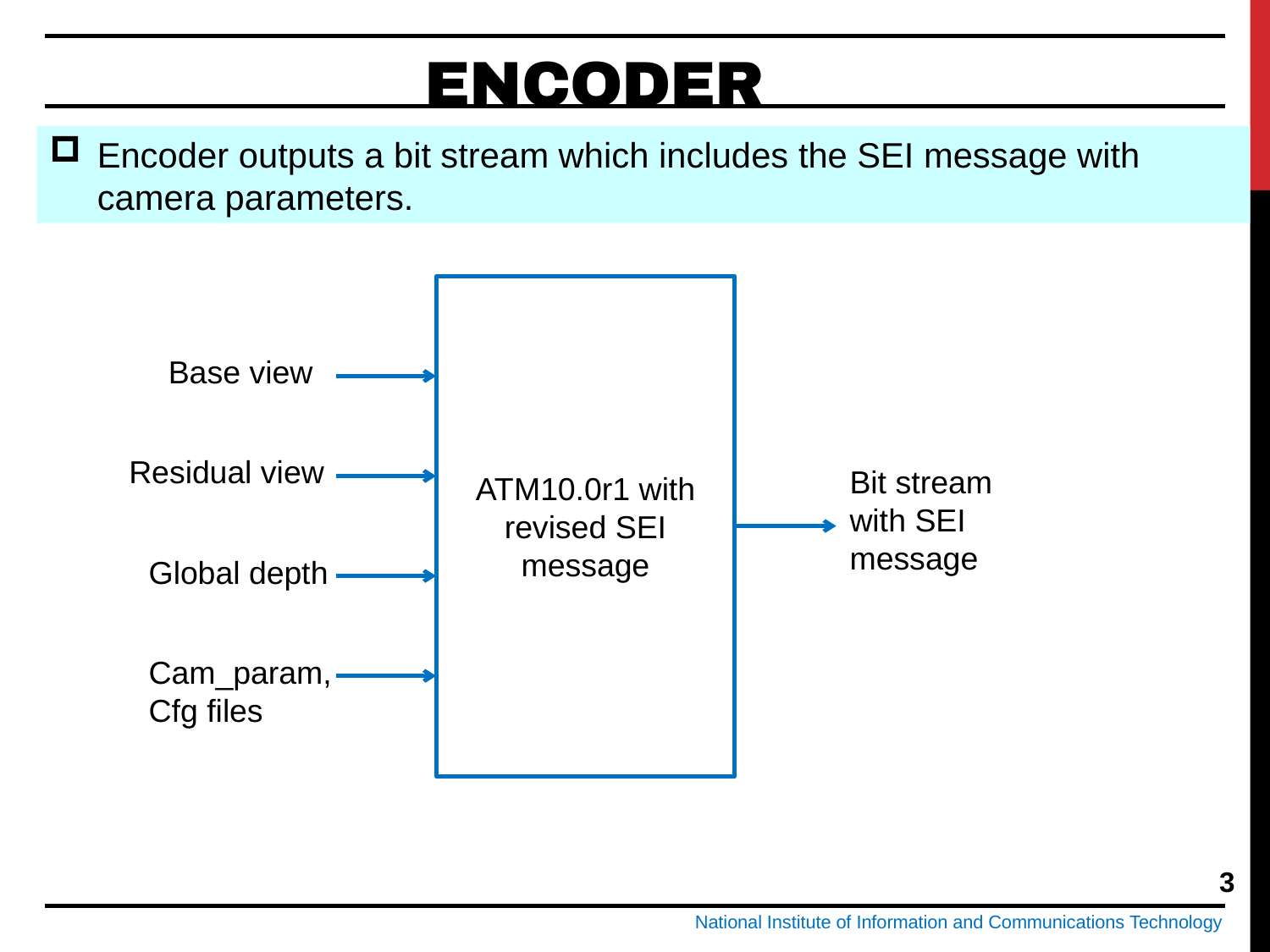

Encoder
Encoder outputs a bit stream which includes the SEI message with camera parameters.
ATM10.0r1 with revised SEI message
Base view
Residual view
Bit stream
with SEI
message
Global depth

Cam_param,
Cfg files
3